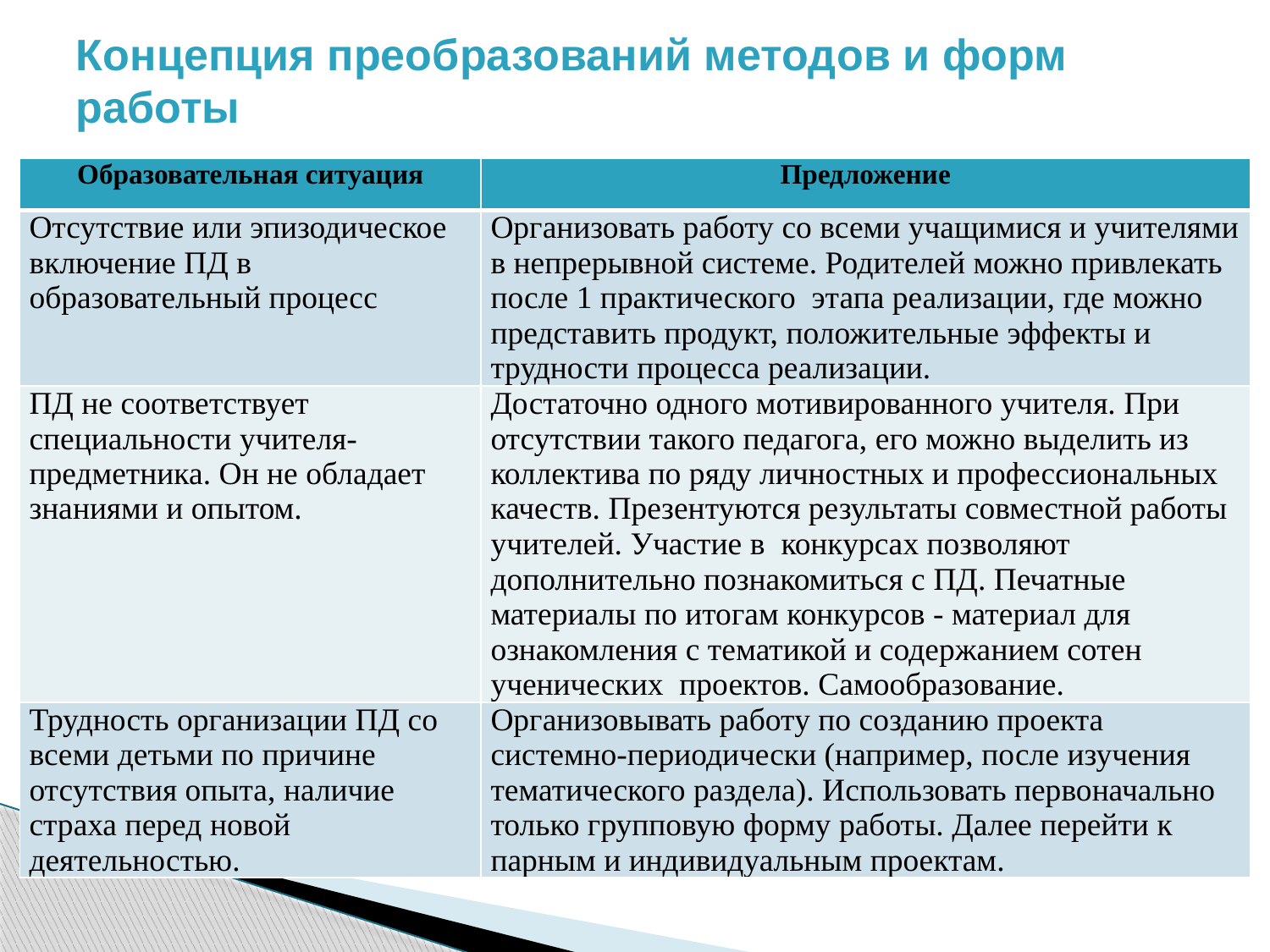

# Концепция преобразований методов и форм работы
| Образовательная ситуация | Предложение |
| --- | --- |
| Отсутствие или эпизодическое включение ПД в образовательный процесс | Организовать работу со всеми учащимися и учителями в непрерывной системе. Родителей можно привлекать после 1 практического этапа реализации, где можно представить продукт, положительные эффекты и трудности процесса реализации. |
| ПД не соответствует специальности учителя-предметника. Он не обладает знаниями и опытом. | Достаточно одного мотивированного учителя. При отсутствии такого педагога, его можно выделить из коллектива по ряду личностных и профессиональных качеств. Презентуются результаты совместной работы учителей. Участие в конкурсах позволяют дополнительно познакомиться с ПД. Печатные материалы по итогам конкурсов - материал для ознакомления с тематикой и содержанием сотен ученических проектов. Самообразование. |
| Трудность организации ПД со всеми детьми по причине отсутствия опыта, наличие страха перед новой деятельностью. | Организовывать работу по созданию проекта системно-периодически (например, после изучения тематического раздела). Использовать первоначально только групповую форму работы. Далее перейти к парным и индивидуальным проектам. |